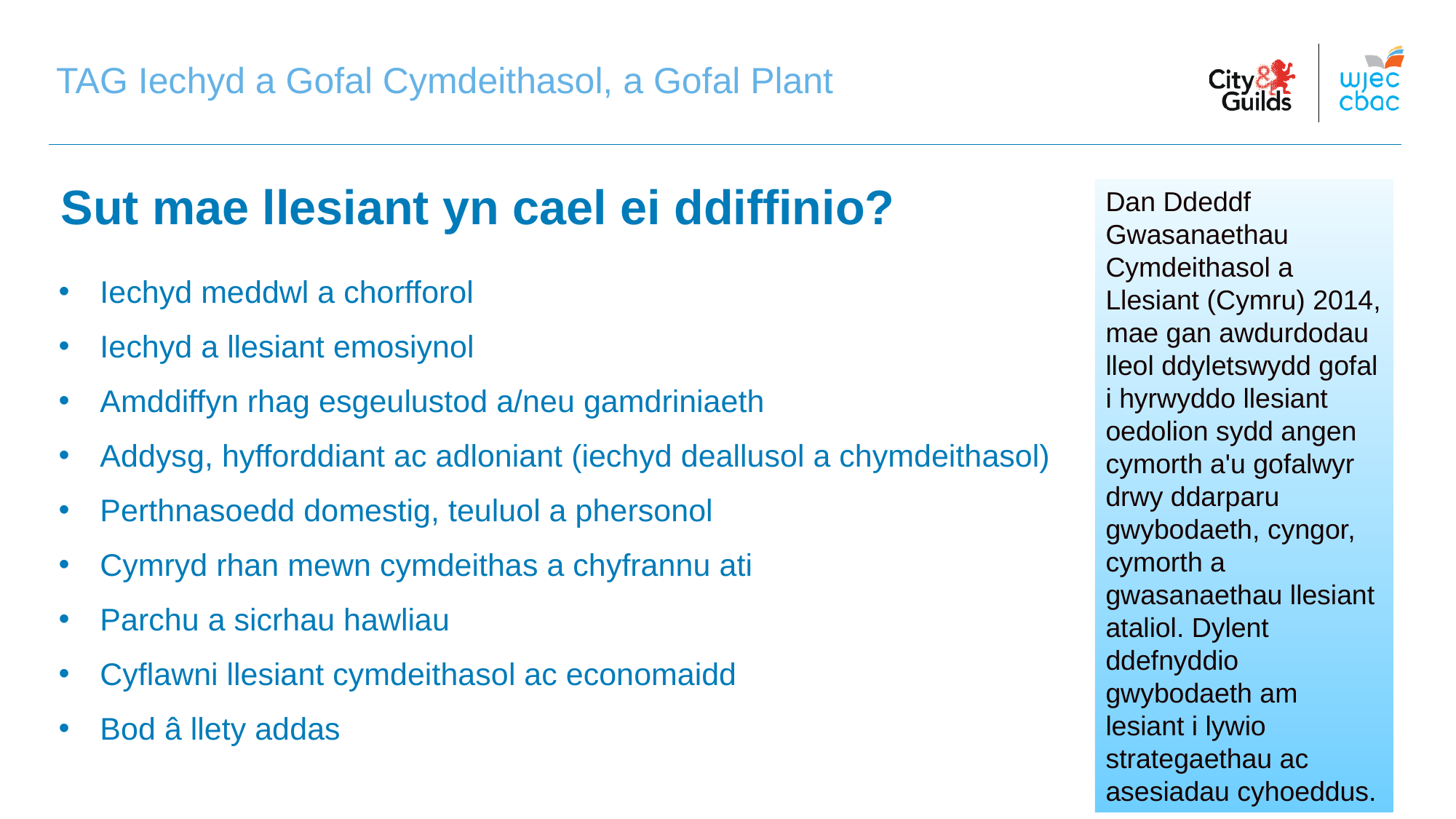

TAG Iechyd a Gofal Cymdeithasol, a Gofal Plant
# Sut mae llesiant yn cael ei ddiffinio?
Dan Ddeddf Gwasanaethau Cymdeithasol a Llesiant (Cymru) 2014, mae gan awdurdodau lleol ddyletswydd gofal i hyrwyddo llesiant oedolion sydd angen cymorth a'u gofalwyr drwy ddarparu gwybodaeth, cyngor, cymorth a gwasanaethau llesiant ataliol. Dylent ddefnyddio gwybodaeth am lesiant i lywio strategaethau ac asesiadau cyhoeddus.
Iechyd meddwl a chorfforol
Iechyd a llesiant emosiynol
Amddiffyn rhag esgeulustod a/neu gamdriniaeth
Addysg, hyfforddiant ac adloniant (iechyd deallusol a chymdeithasol)
Perthnasoedd domestig, teuluol a phersonol
Cymryd rhan mewn cymdeithas a chyfrannu ati
Parchu a sicrhau hawliau
Cyflawni llesiant cymdeithasol ac economaidd
Bod â llety addas